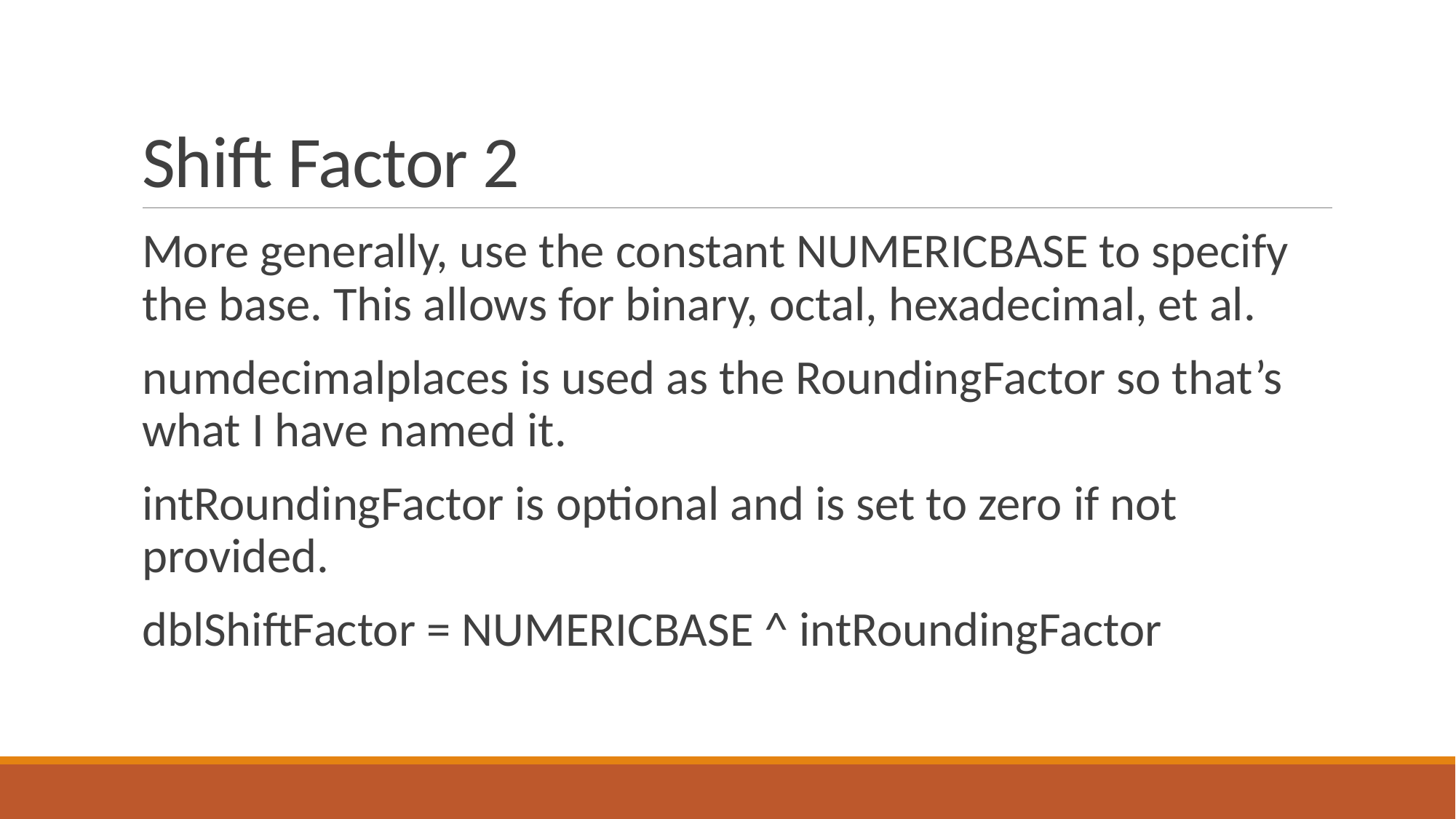

# Shift Factor 2
More generally, use the constant NUMERICBASE to specify the base. This allows for binary, octal, hexadecimal, et al.
numdecimalplaces is used as the RoundingFactor so that’s what I have named it.
intRoundingFactor is optional and is set to zero if not provided.
dblShiftFactor = NUMERICBASE ^ intRoundingFactor